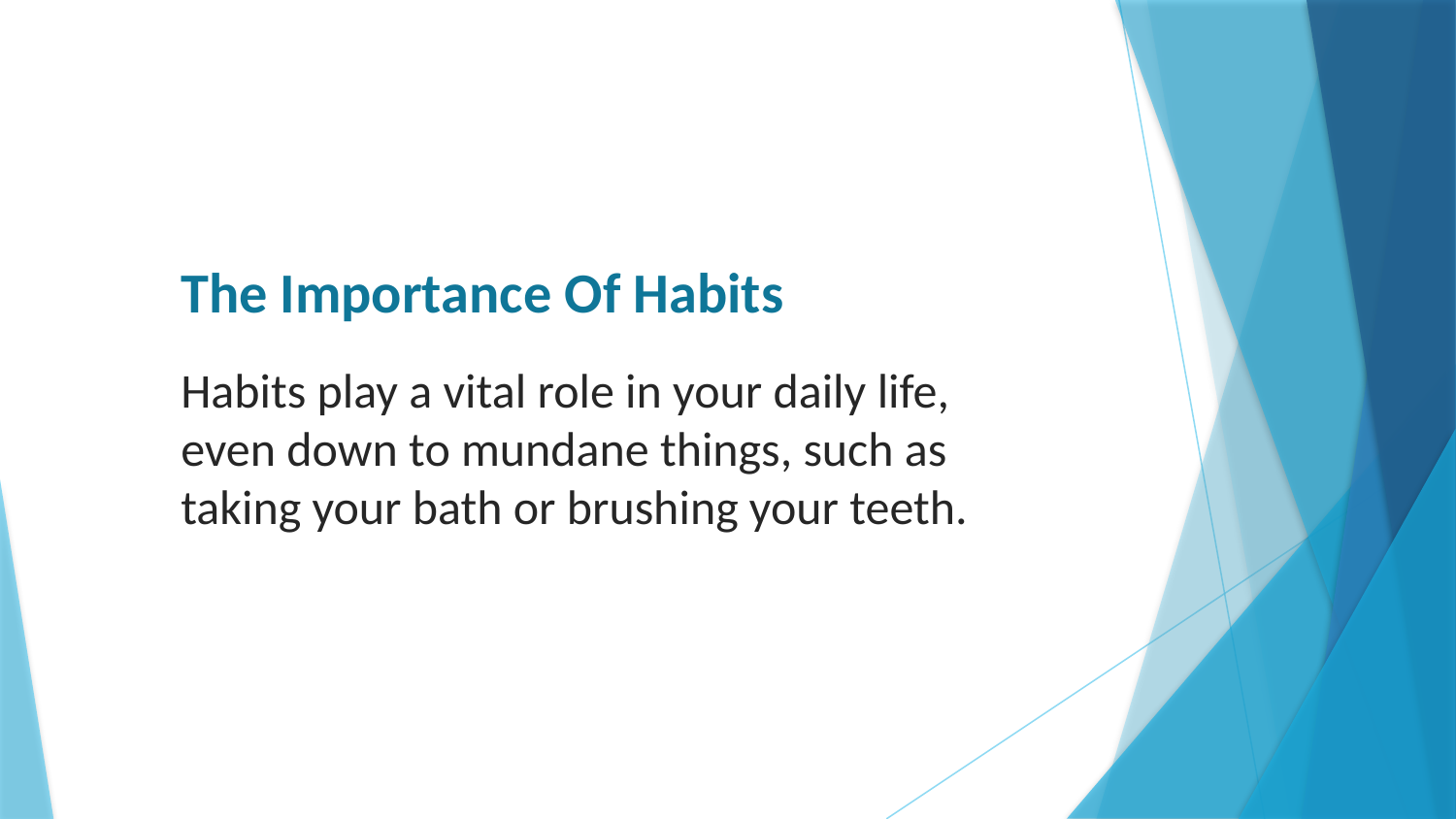

# The Importance Of Habits
Habits play a vital role in your daily life, even down to mundane things, such as taking your bath or brushing your teeth.